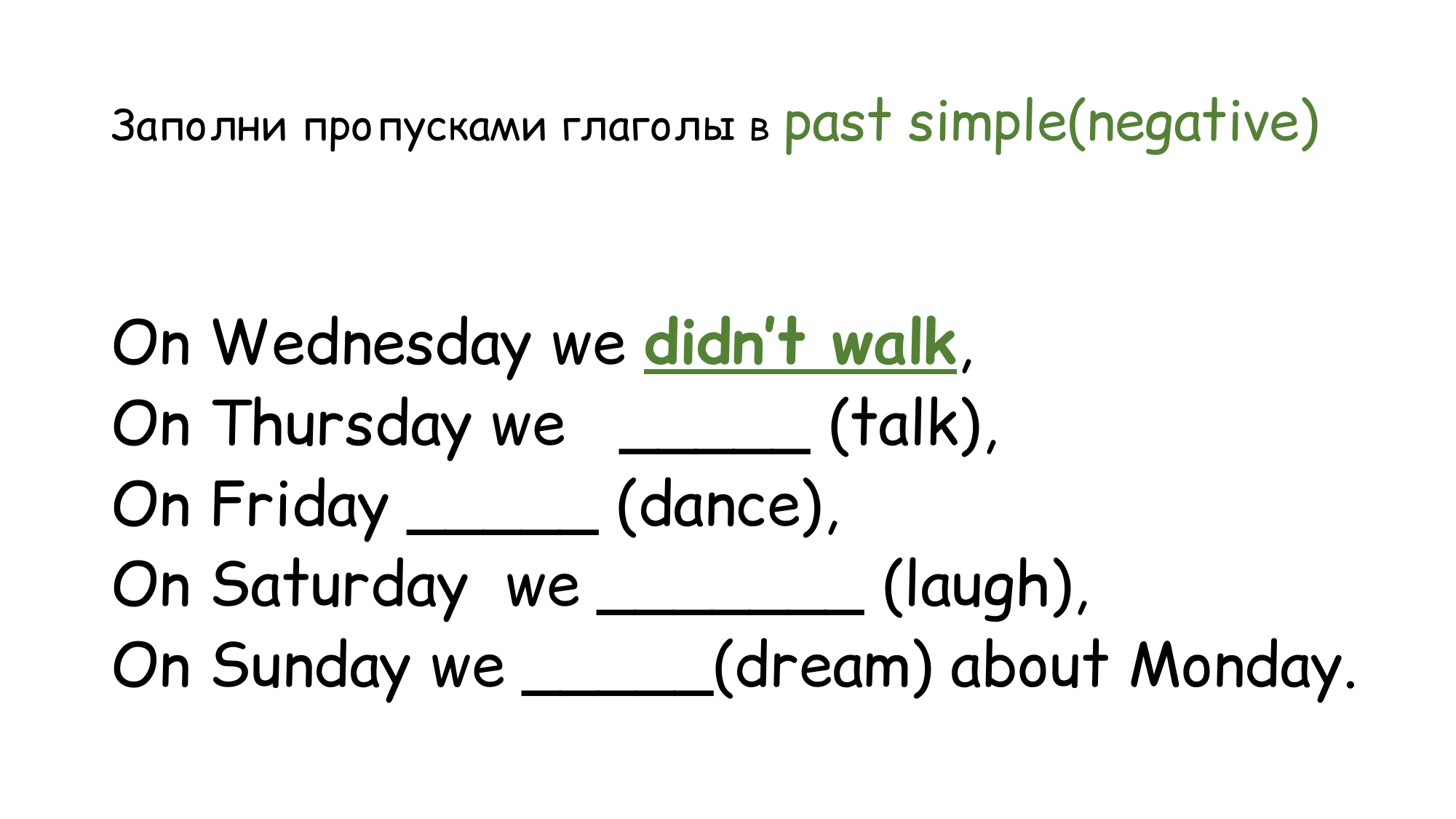

# Заполни пропусками глаголы в past simple(negative)

On Wednesday we didn’t walk,
On Thursday we   _____ (talk),
On Friday _____ (dance),
On Saturday  we _______ (laugh),
On Sunday we _____(dream) about Monday.